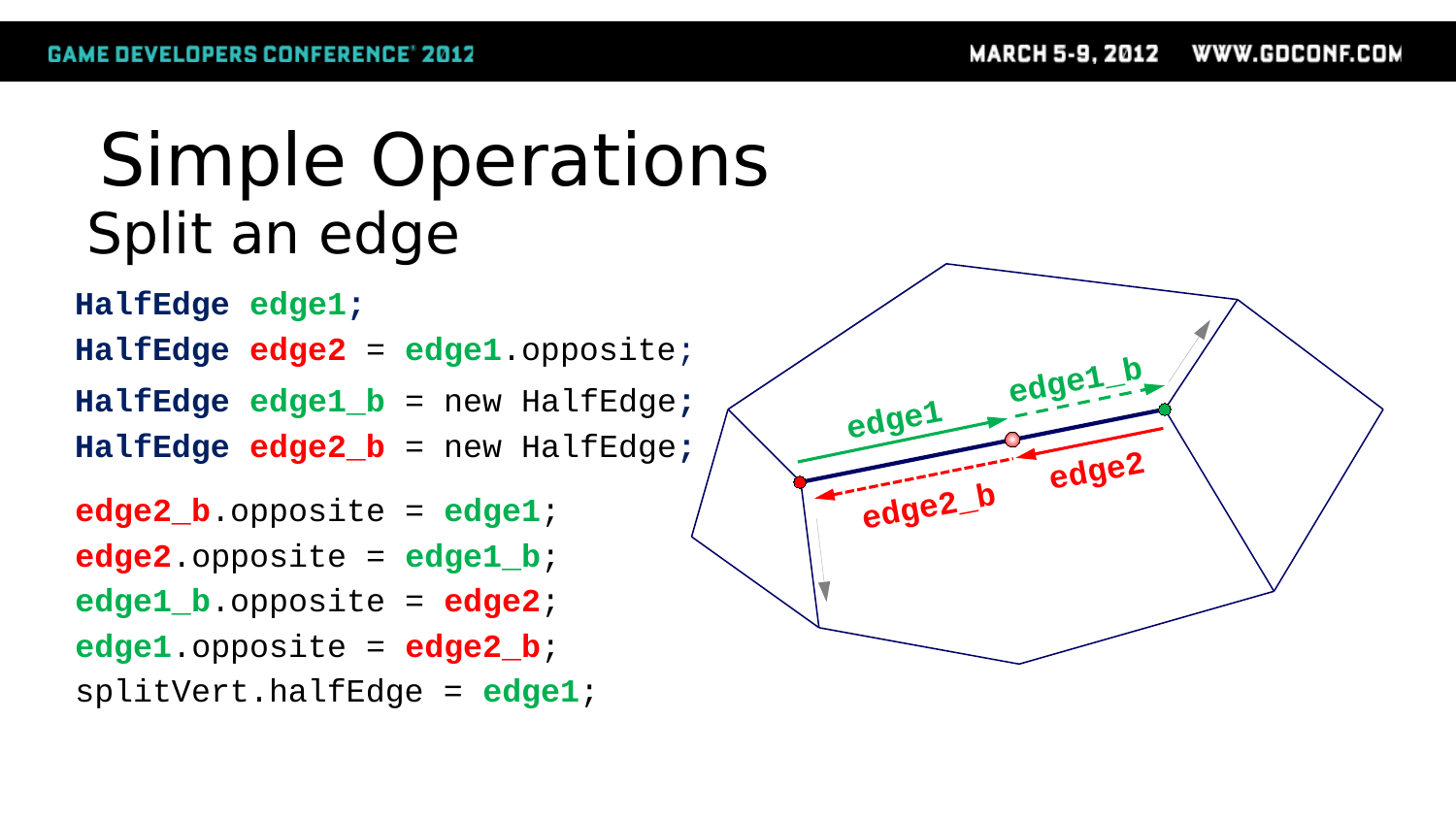

# Simple Operations
Split an edge
HalfEdge edge1;
HalfEdge edge2 = edge1.opposite;

edge1_b

HalfEdge edge1_b = new HalfEdge;
HalfEdge edge2_b = new HalfEdge;

edge1

edge2

edge2_b

edge2_b.opposite = edge1;
edge2.opposite = edge1_b;
edge1_b.opposite = edge2;
edge1.opposite = edge2_b;
splitVert.halfEdge = edge1;